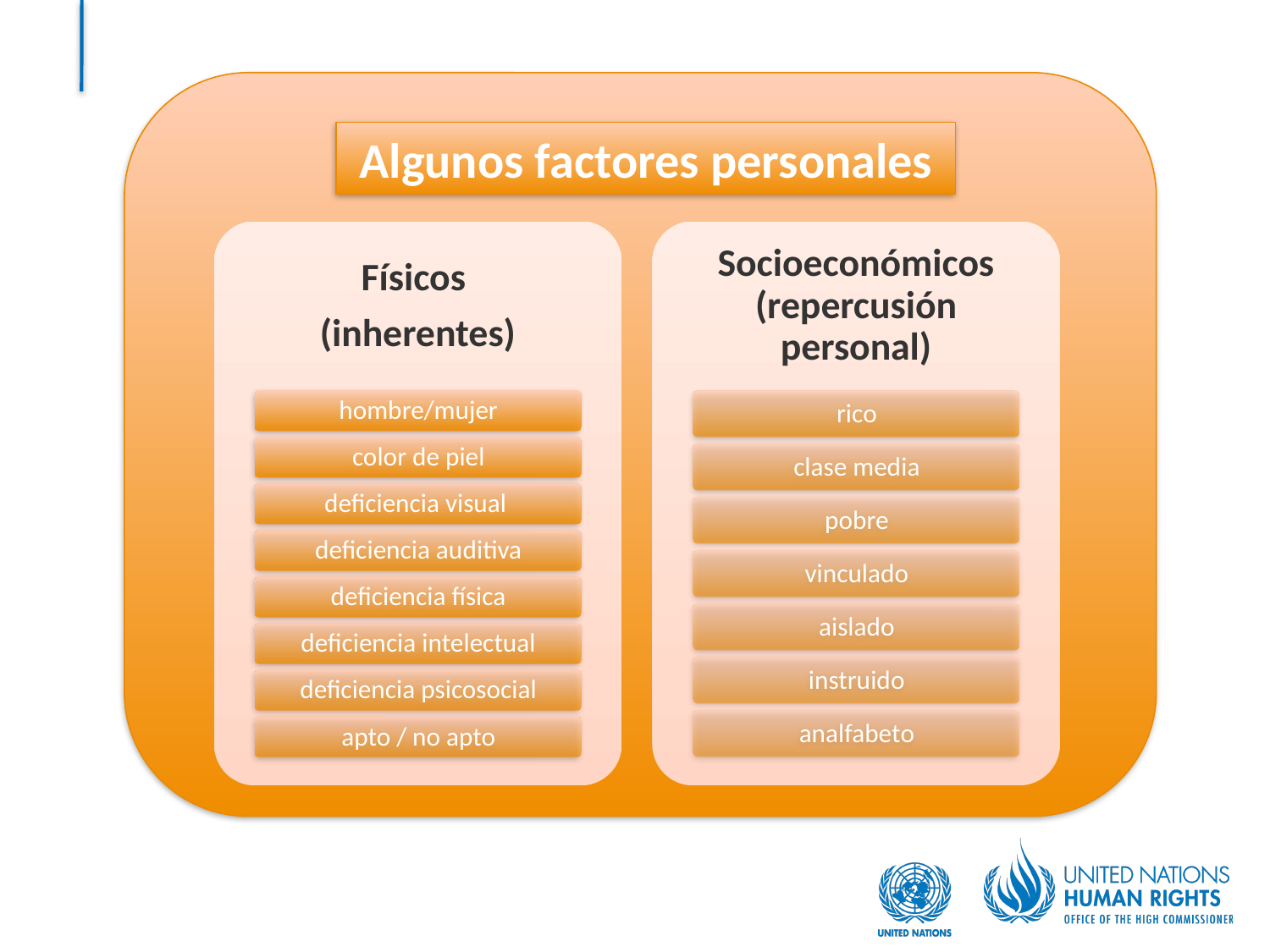

Algunos factores personales
Físicos
(inherentes)
hombre/mujer
color de piel
deficiencia visual
deficiencia auditiva
deficiencia física
deficiencia intelectual
deficiencia psicosocial
apto / no apto
Socioeconómicos (repercusión personal)
rico
clase media
pobre
vinculado
aislado
instruido
analfabeto